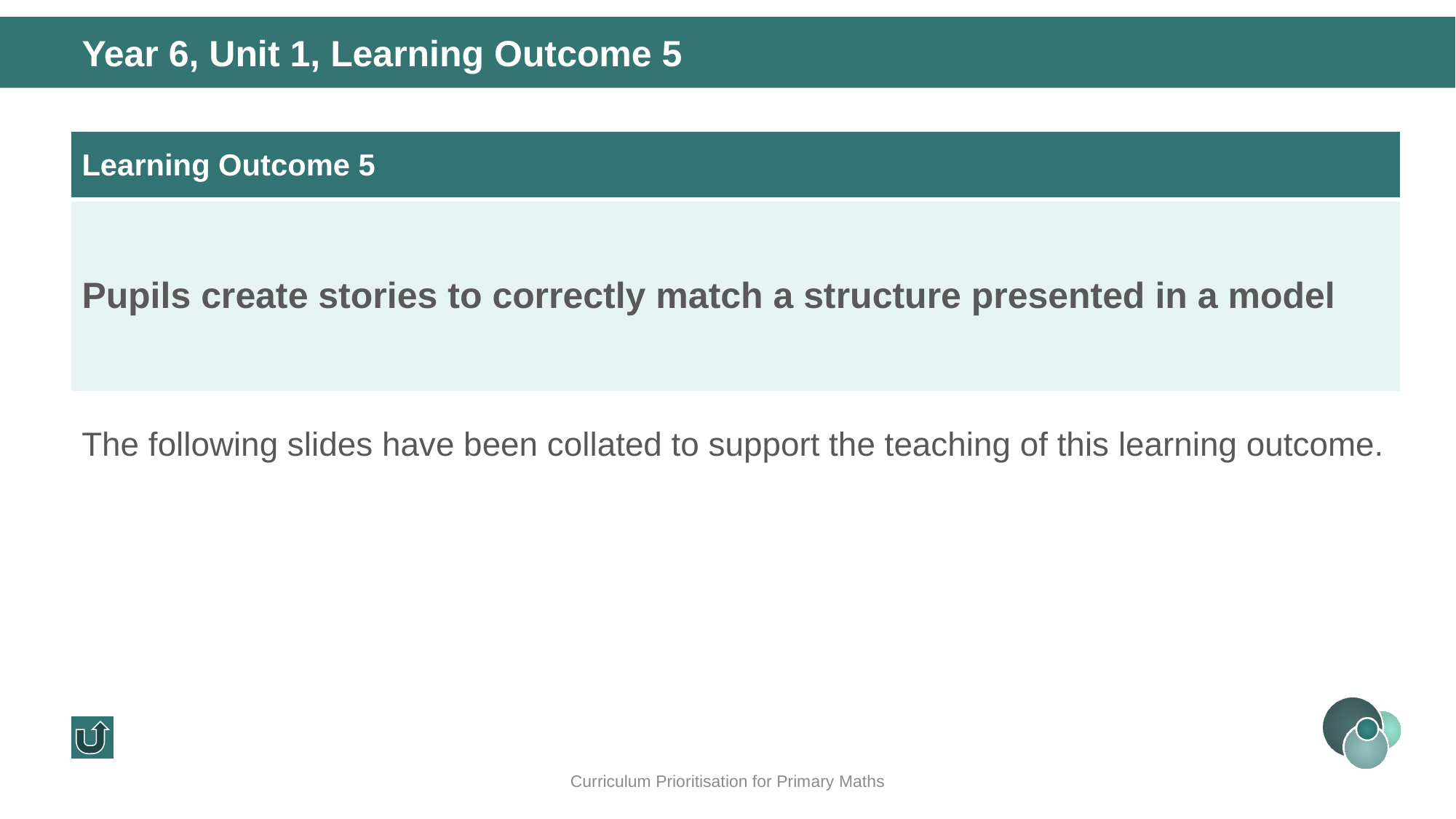

Year 6, Unit 1, Learning Outcome 5
| Learning Outcome 5 |
| --- |
| Pupils create stories to correctly match a structure presented in a model |
The following slides have been collated to support the teaching of this learning outcome.

Curriculum Prioritisation for Primary Maths